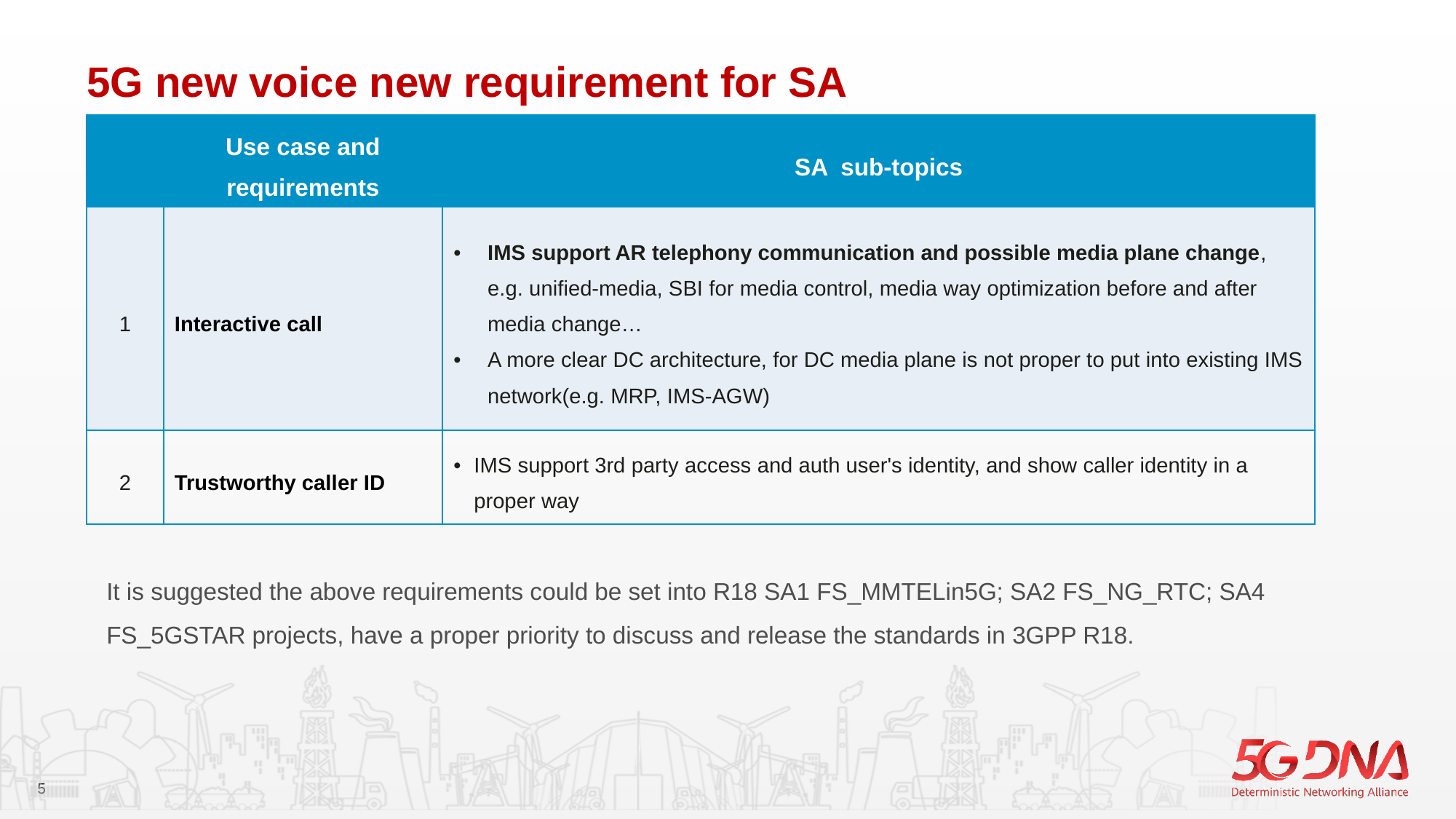

5G new voice new requirement for SA
|  | Use case and requirements | SA sub-topics |
| --- | --- | --- |
| 1 | Interactive call | IMS support AR telephony communication and possible media plane change, e.g. unified-media, SBI for media control, media way optimization before and after media change… A more clear DC architecture, for DC media plane is not proper to put into existing IMS network(e.g. MRP, IMS-AGW) |
| 2 | Trustworthy caller ID | IMS support 3rd party access and auth user's identity, and show caller identity in a proper way |
It is suggested the above requirements could be set into R18 SA1 FS_MMTELin5G; SA2 FS_NG_RTC; SA4 FS_5GSTAR projects, have a proper priority to discuss and release the standards in 3GPP R18.